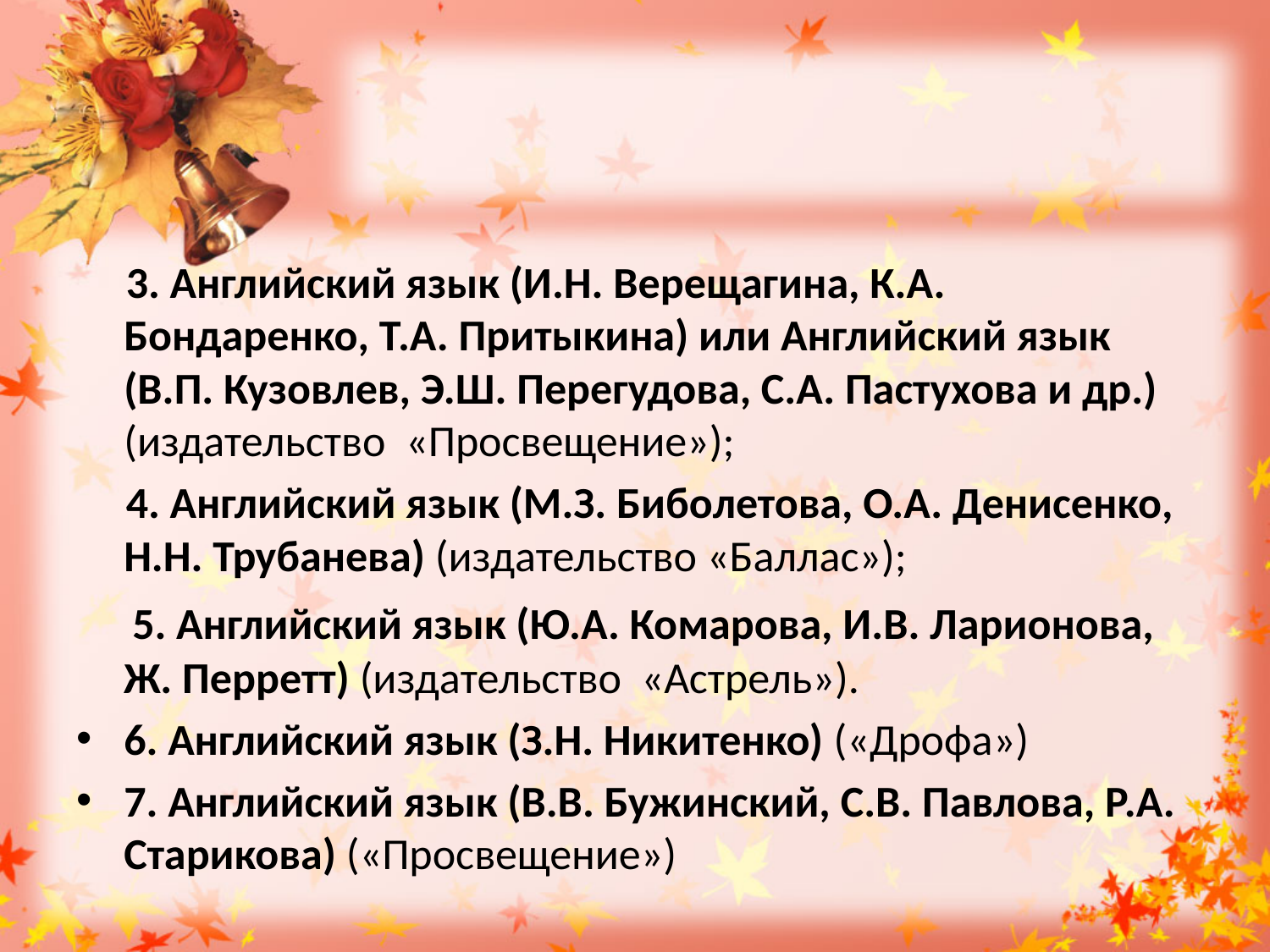

#
     3. Английский язык (И.Н. Верещагина, К.А. Бондаренко, Т.А. Притыкина) или Английский язык (В.П. Кузовлев, Э.Ш. Перегудова, С.А. Пастухова и др.) (издательство  «Просвещение»);
     4. Английский язык (М.З. Биболетова, О.А. Денисенко, Н.Н. Трубанева) (издательство «Баллас»);
     5. Английский язык (Ю.А. Комарова, И.В. Ларионова, Ж. Перретт) (издательство  «Астрель»).
6. Английский язык (З.Н. Никитенко) («Дрофа»)
7. Английский язык (В.В. Бужинский, С.В. Павлова, Р.А. Старикова) («Просвещение»)